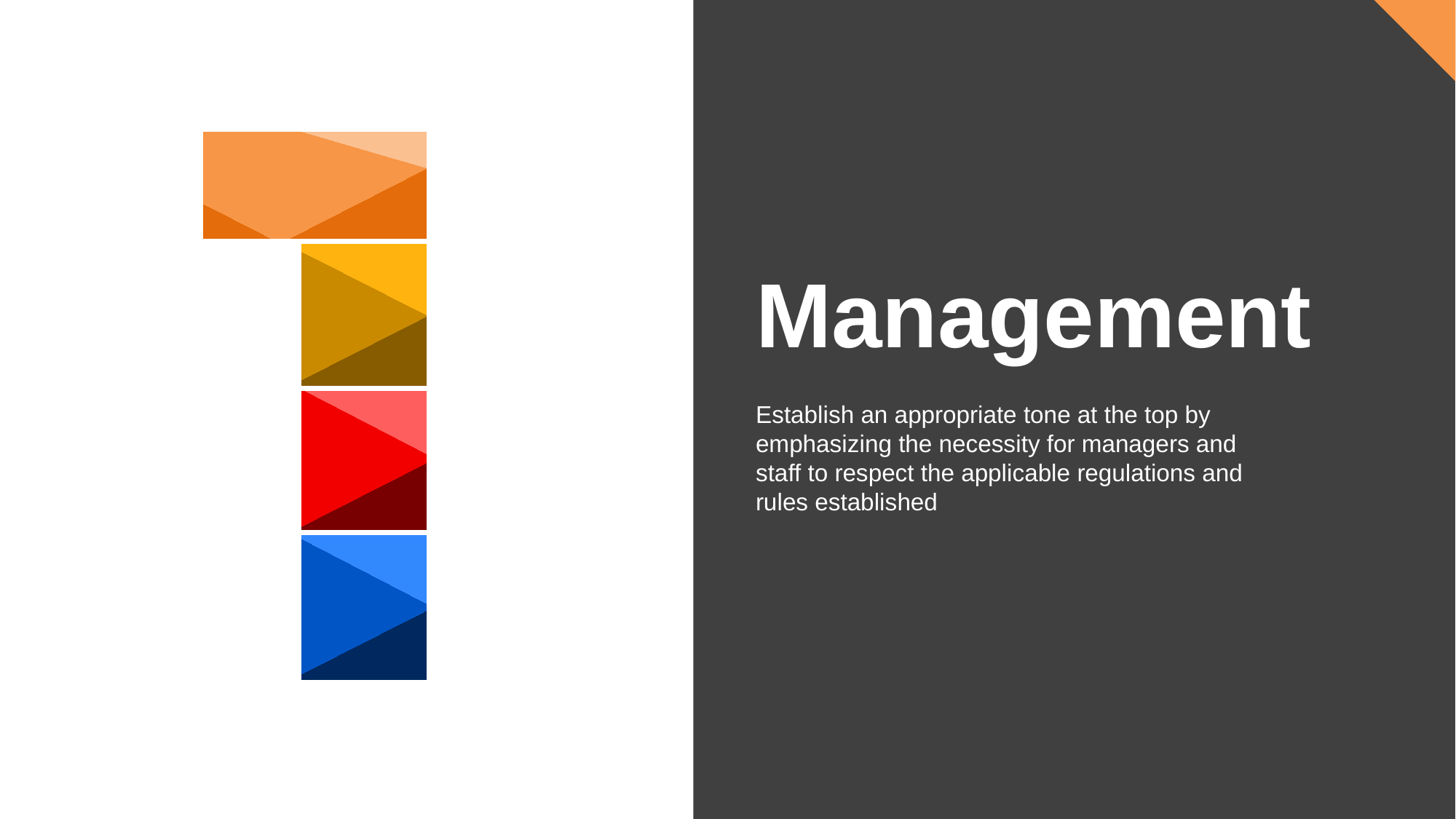

Management
Establish an appropriate tone at the top by emphasizing the necessity for managers and staff to respect the applicable regulations and rules established